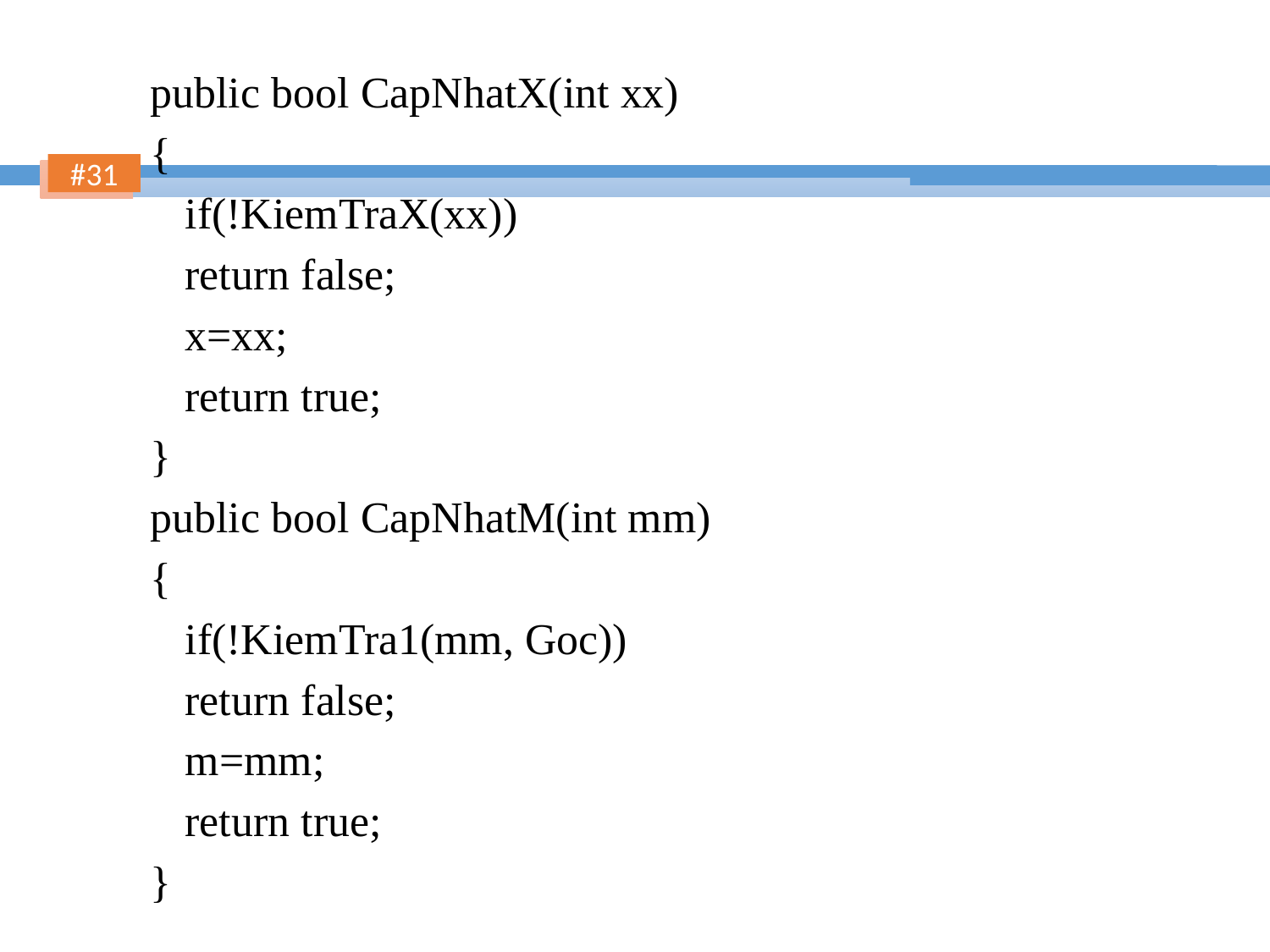

public bool CapNhatX(int xx)
{
		if(!KiemTraX(xx))
			return false;
		x=xx;
		return true;
}
public bool CapNhatM(int mm)
{
		if(!KiemTra1(mm, Goc))
			return false;
		m=mm;
		return true;
}

31